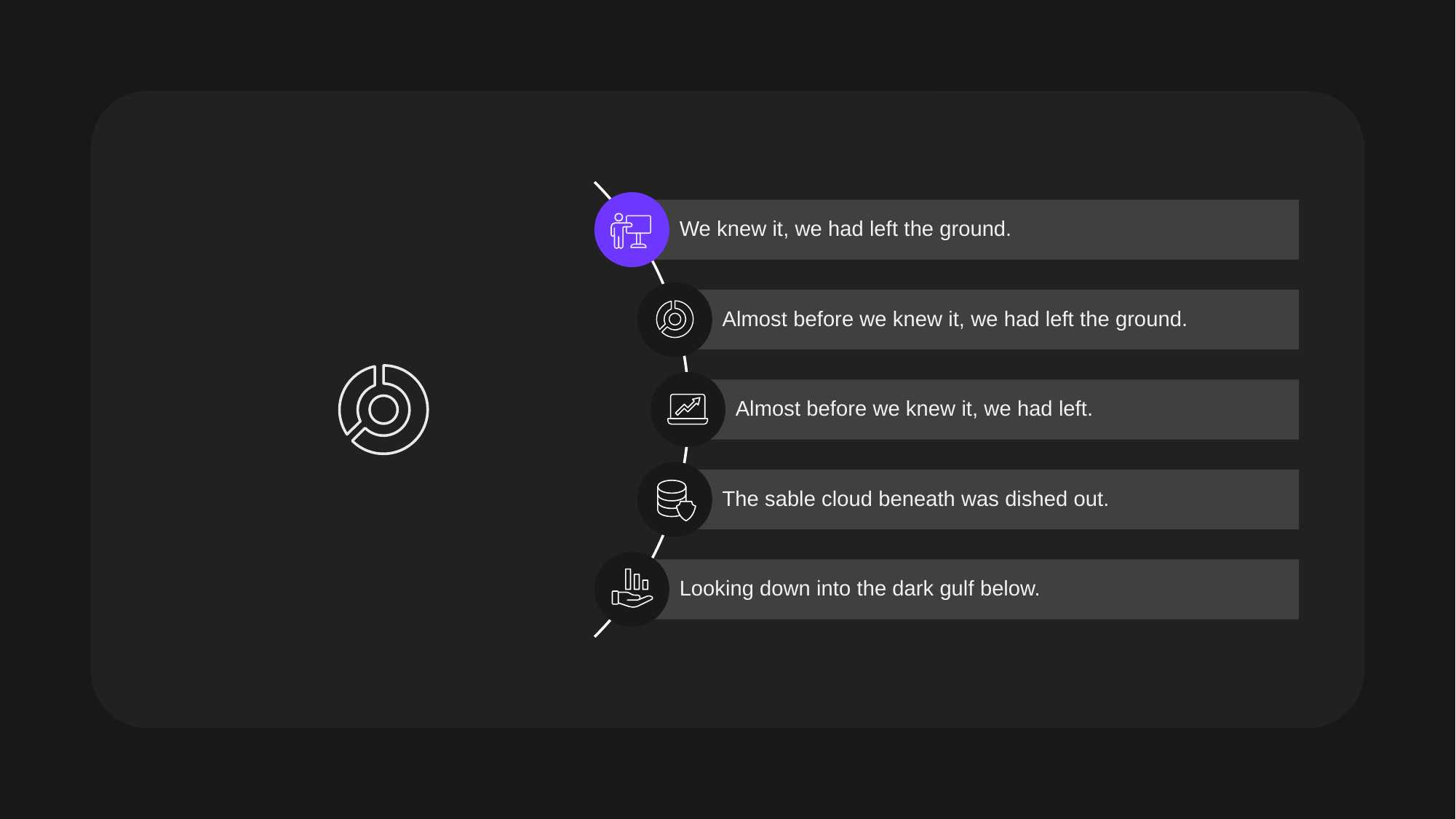

We knew it, we had left the ground.
Almost before we knew it, we had left the ground.
Almost before we knew it, we had left.
The sable cloud beneath was dished out.
Looking down into the dark gulf below.